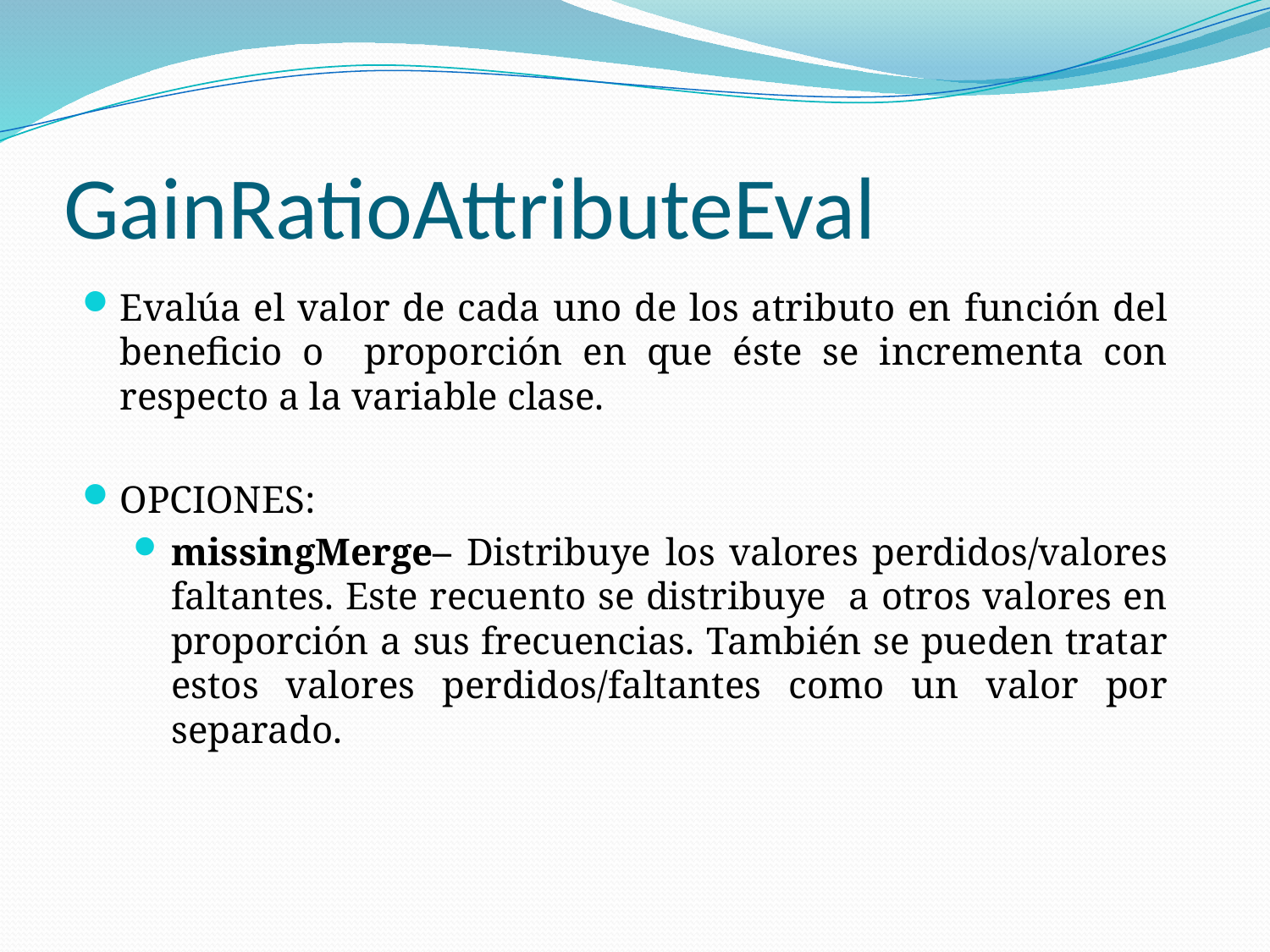

# GainRatioAttributeEval
Evalúa el valor de cada uno de los atributo en función del beneficio o  proporción en que éste se incrementa con respecto a la variable clase.

OPCIONES:
missingMerge– Distribuye los valores perdidos/valores faltantes. Este recuento se distribuye  a otros valores en proporción a sus frecuencias. También se pueden tratar estos valores perdidos/faltantes como un valor por separado.